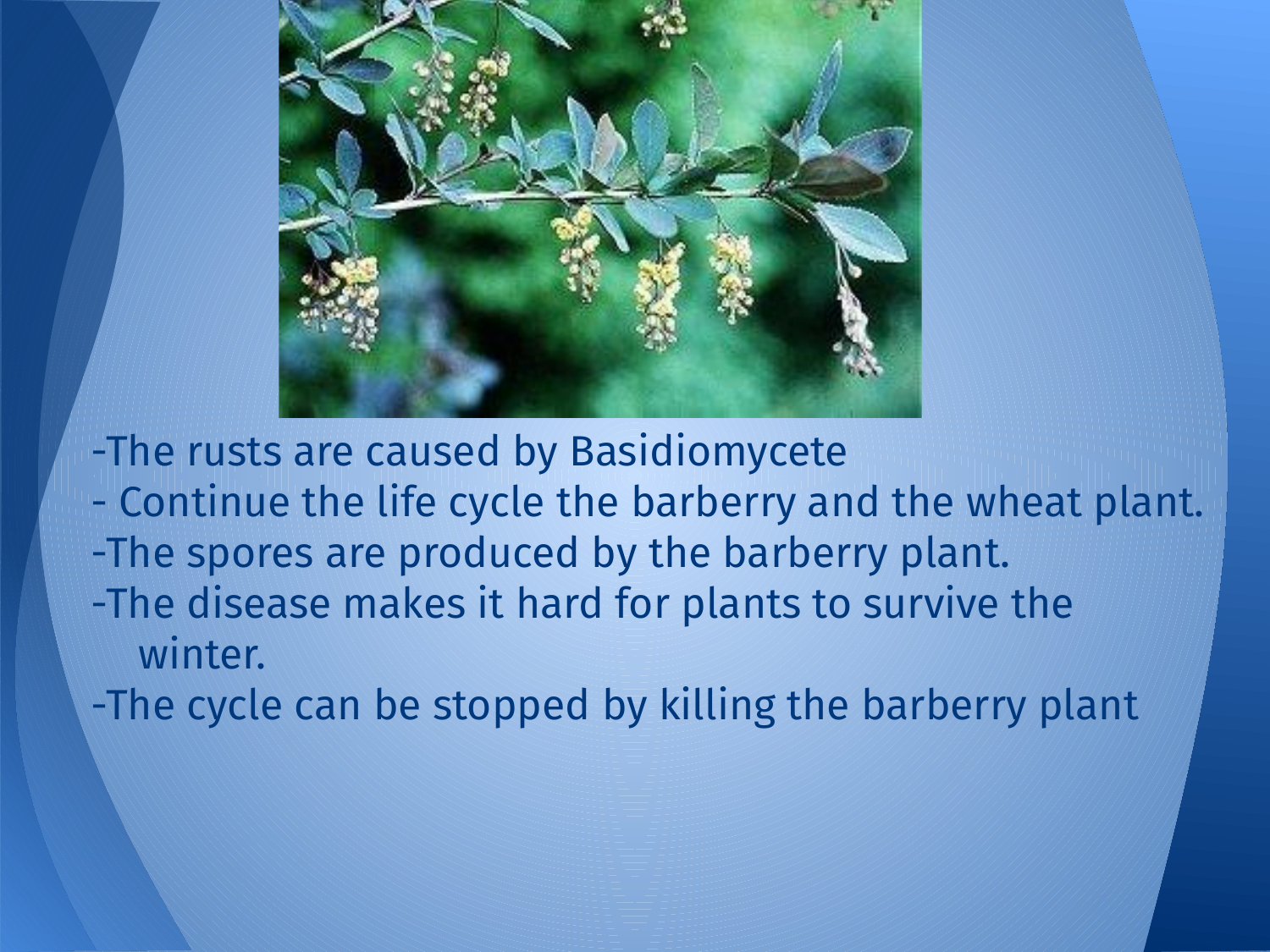

-The rusts are caused by Basidiomycete
- Continue the life cycle the barberry and the wheat plant.
-The spores are produced by the barberry plant.
-The disease makes it hard for plants to survive the winter.
-The cycle can be stopped by killing the barberry plant

#